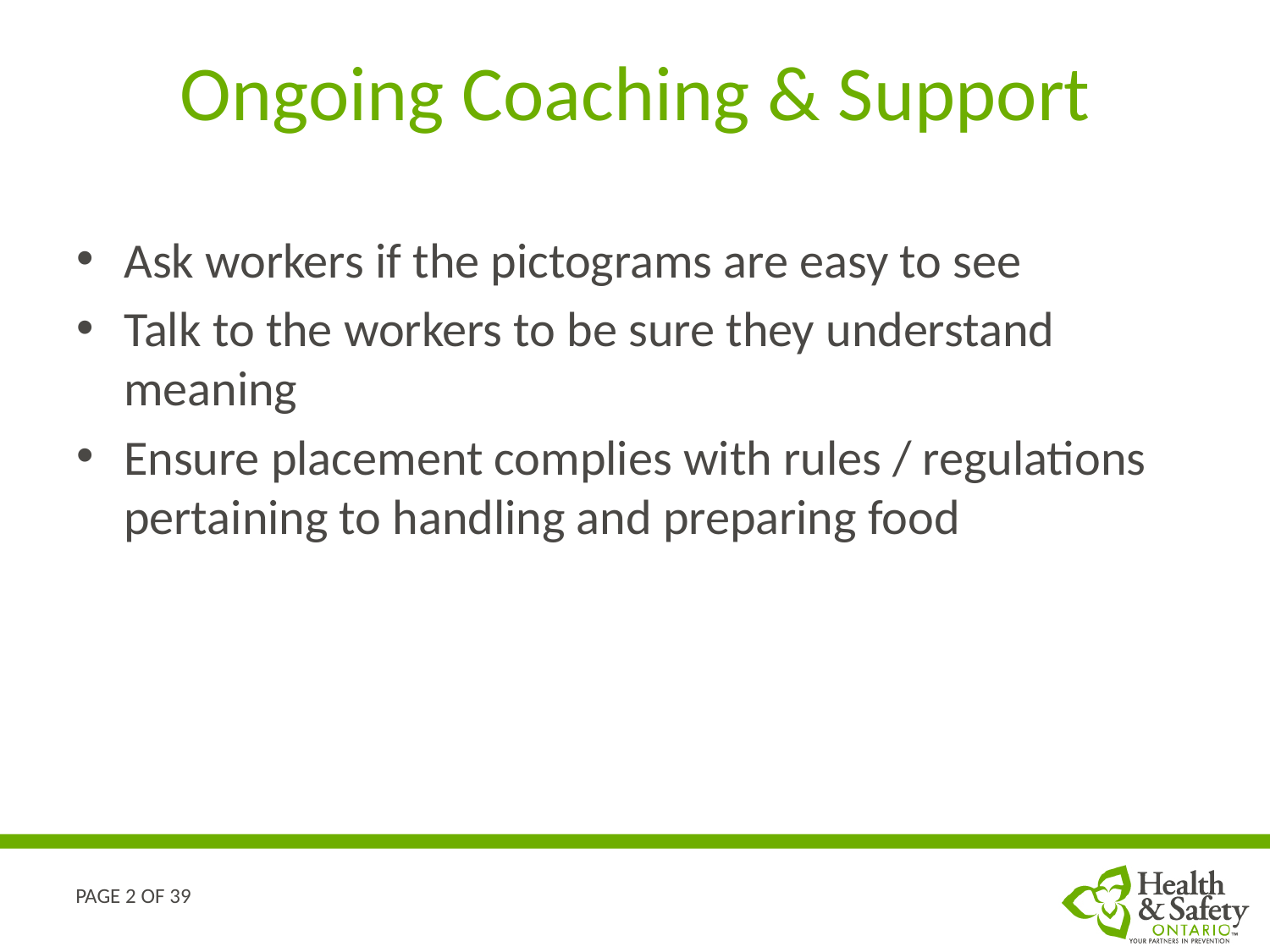

# Ongoing Coaching & Support
Ask workers if the pictograms are easy to see
Talk to the workers to be sure they understand meaning
Ensure placement complies with rules / regulations pertaining to handling and preparing food